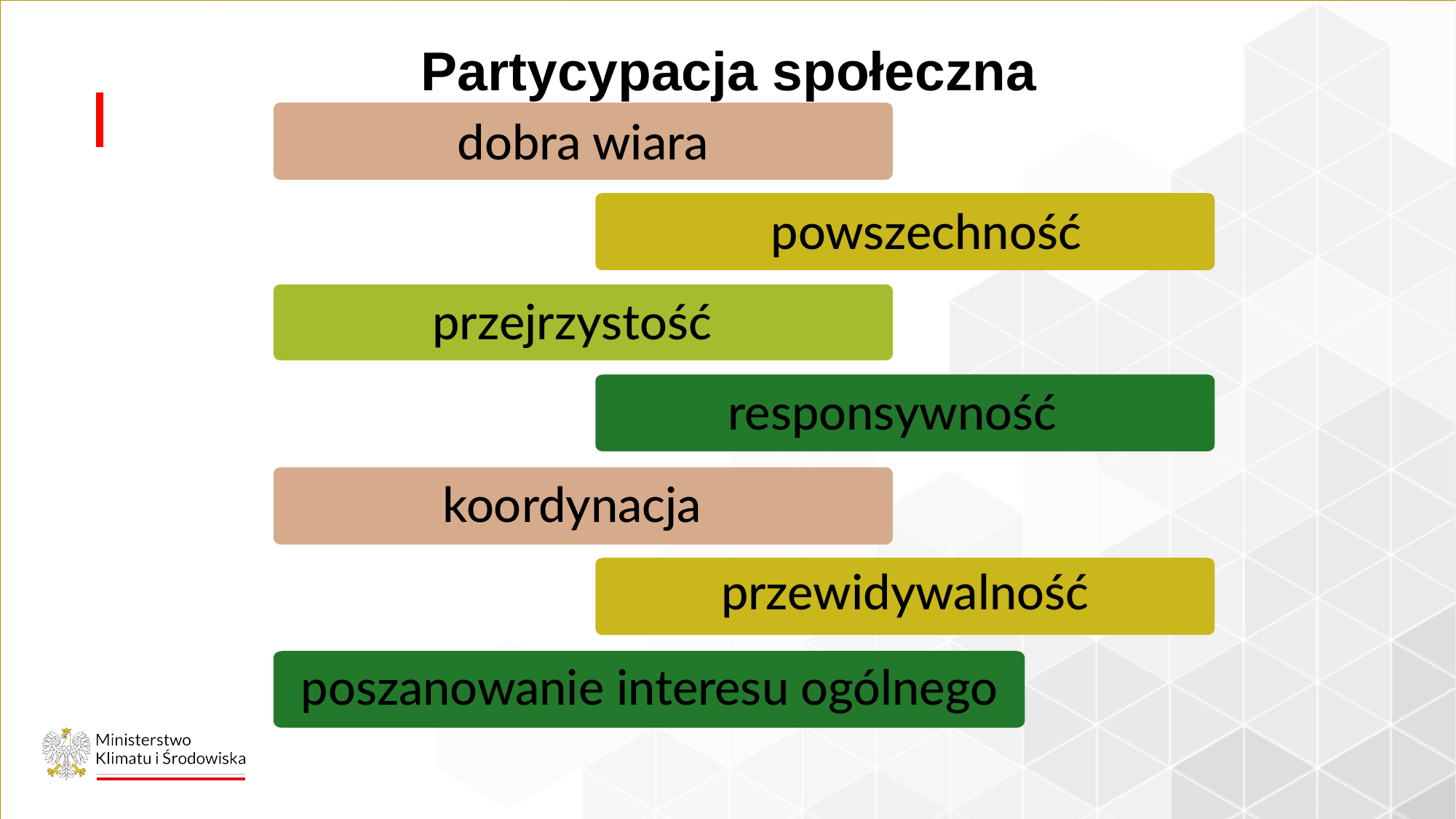

Partycypacja społeczna

dobra wiara

powszechność

przejrzystość

responsywność

koordynacja
przewidywalność

poszanowanie interesu ogólnego